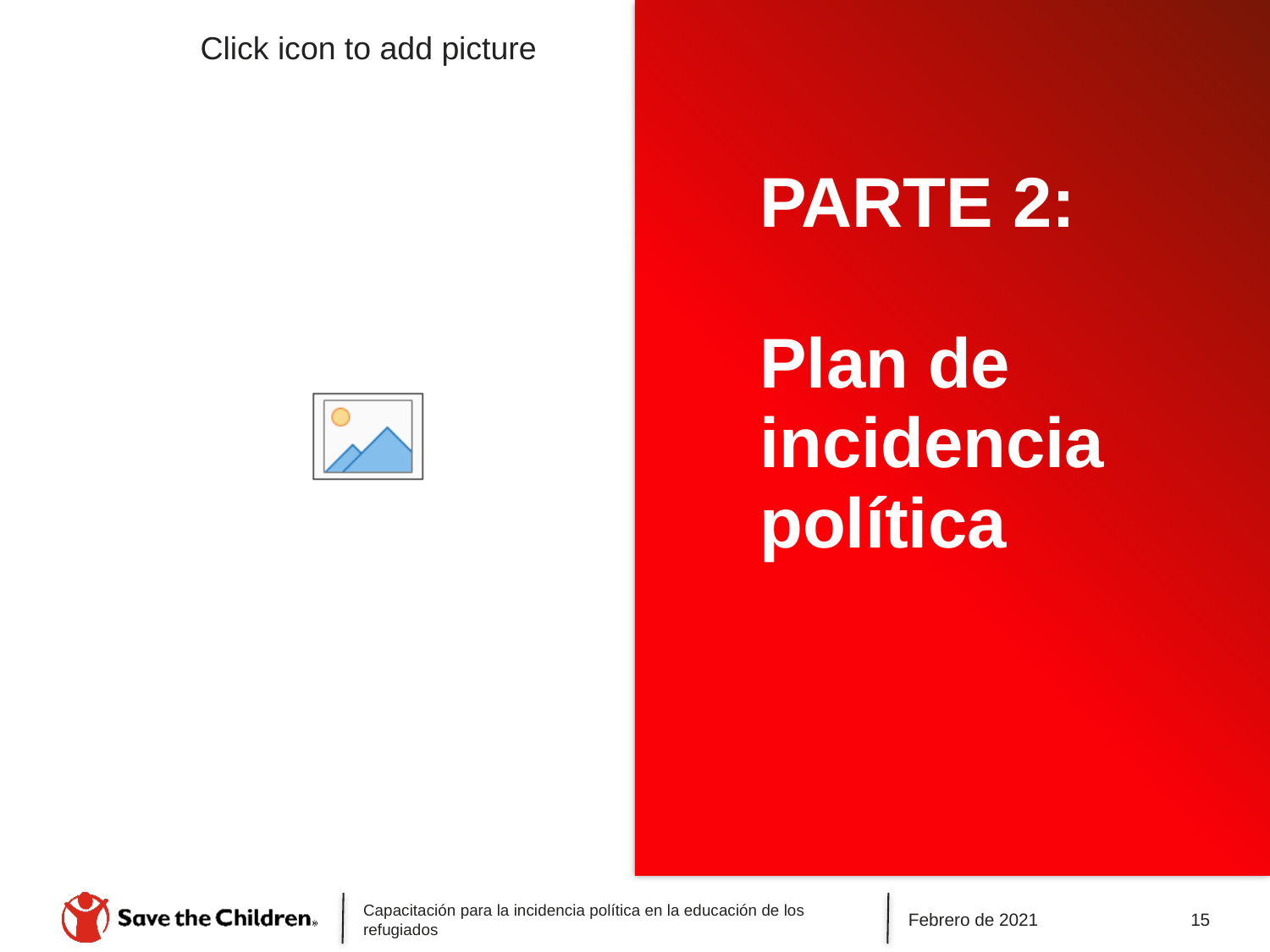

# PARTE 2: Plan de incidencia política
Capacitación para la incidencia política en la educación de los refugiados
Febrero de 2021
15